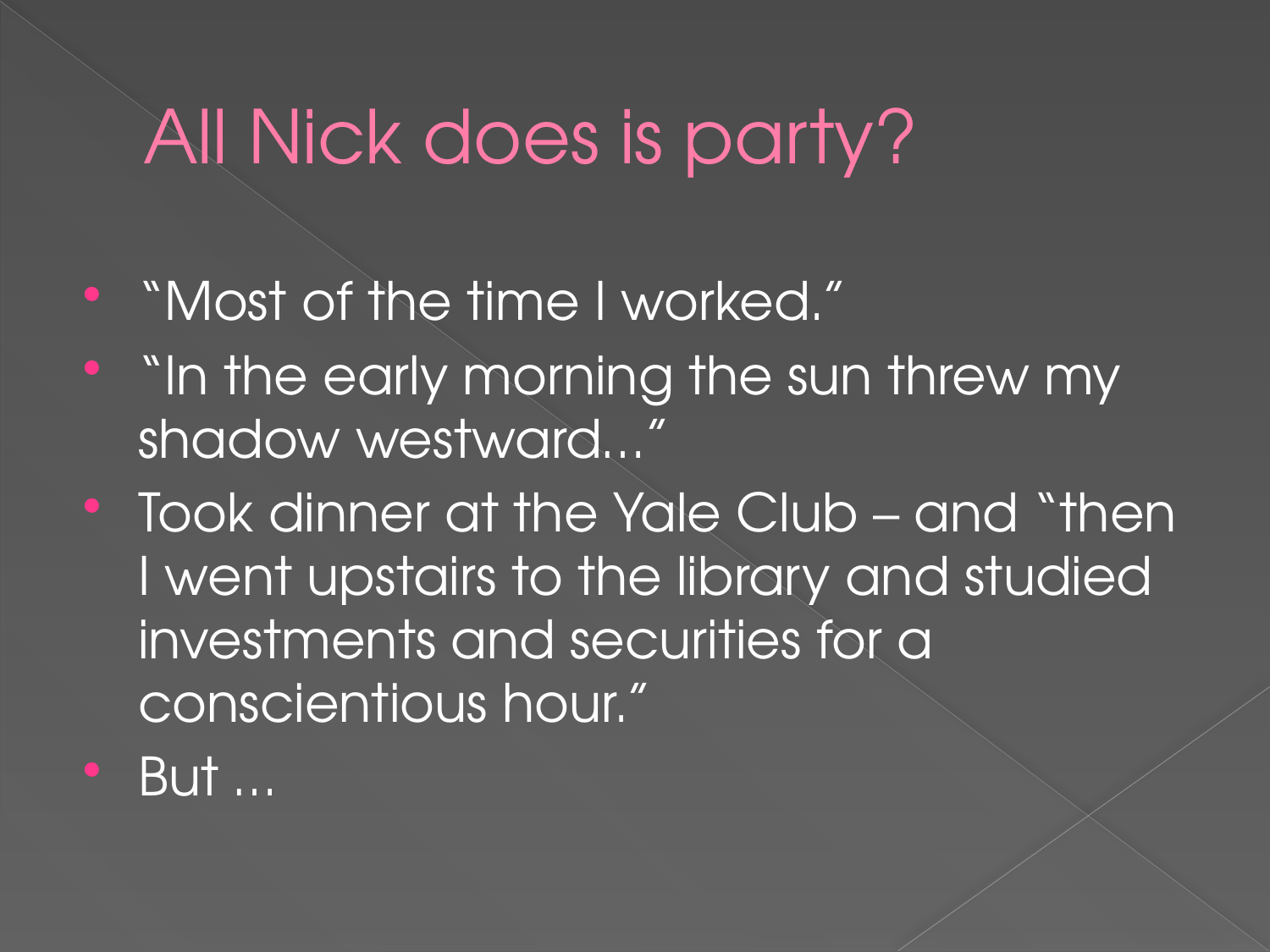

# All Nick does is party?
“Most of the time I worked.”
“In the early morning the sun threw my shadow westward…”
Took dinner at the Yale Club – and “then I went upstairs to the library and studied investments and securities for a conscientious hour.”
But …